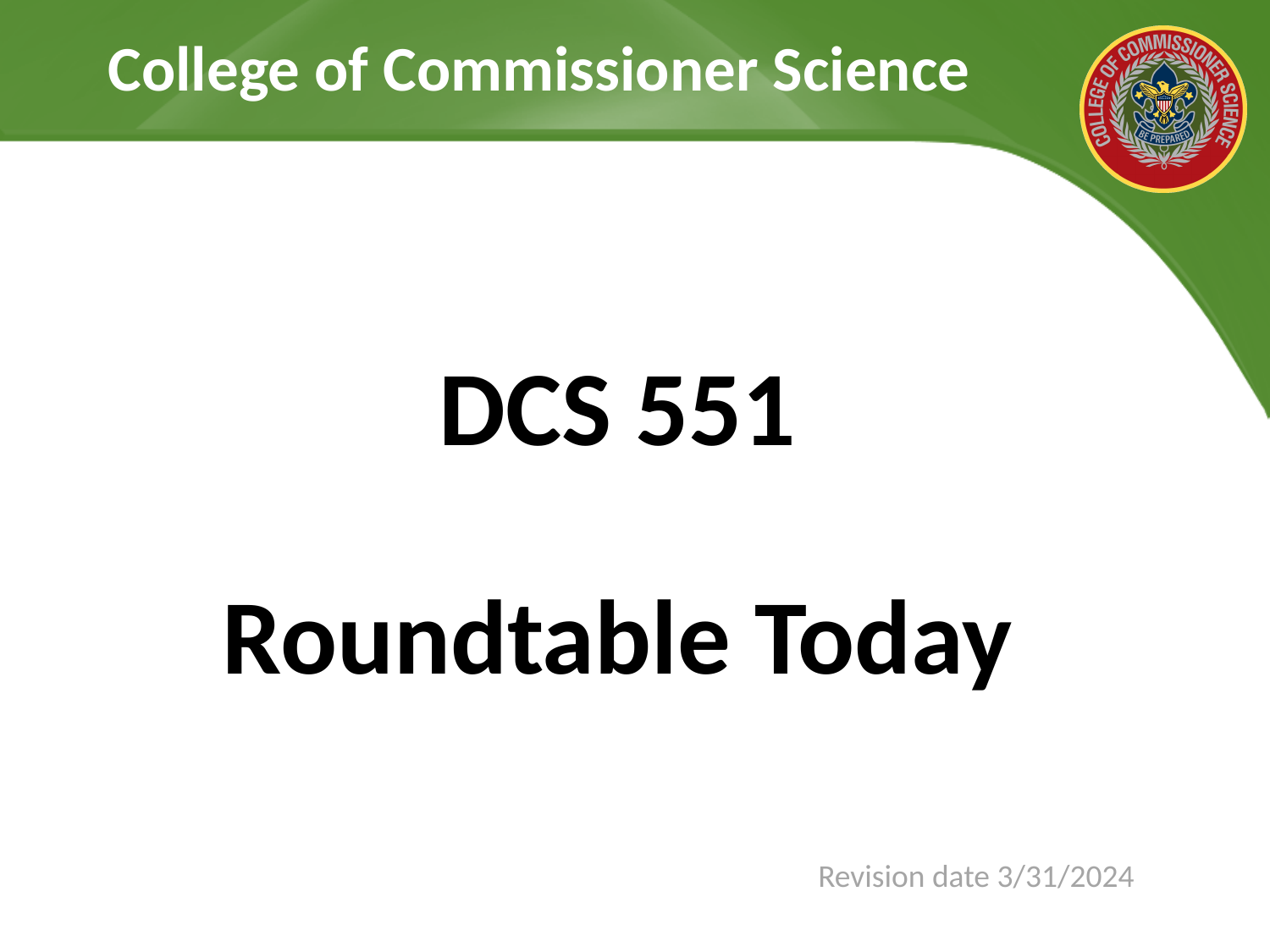

# DCS 551 Roundtable Today
Revision date 3/31/2024